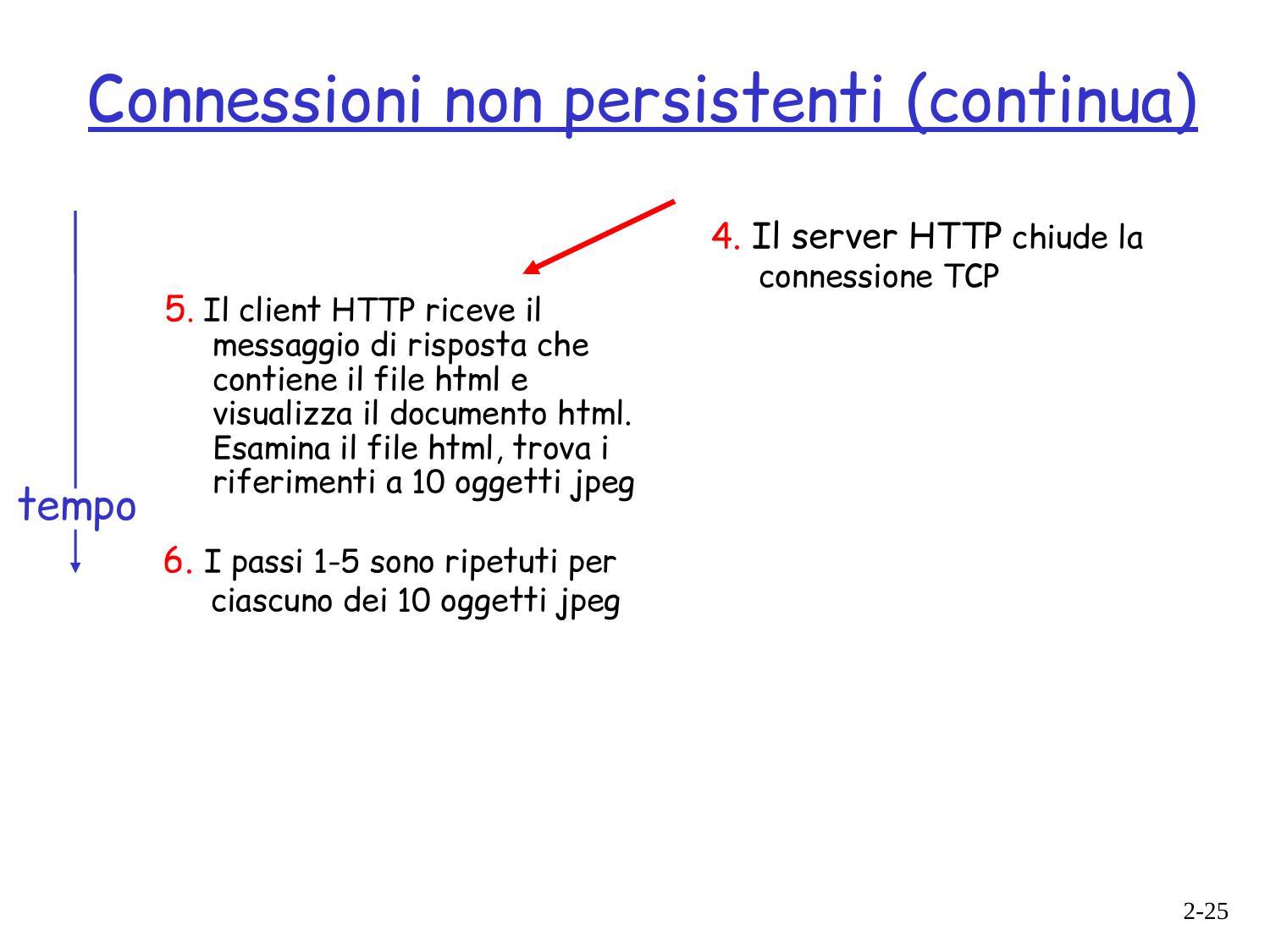

# Connessioni non persistenti (continua)

4. Il server HTTP chiude la connessione TCP

5. Il client HTTP riceve il messaggio di risposta che contiene il file html e visualizza il documento html. Esamina il file html, trova i riferimenti a 10 oggetti jpeg
tempo

6. I passi 1-5 sono ripetuti per ciascuno dei 10 oggetti jpeg
2-25